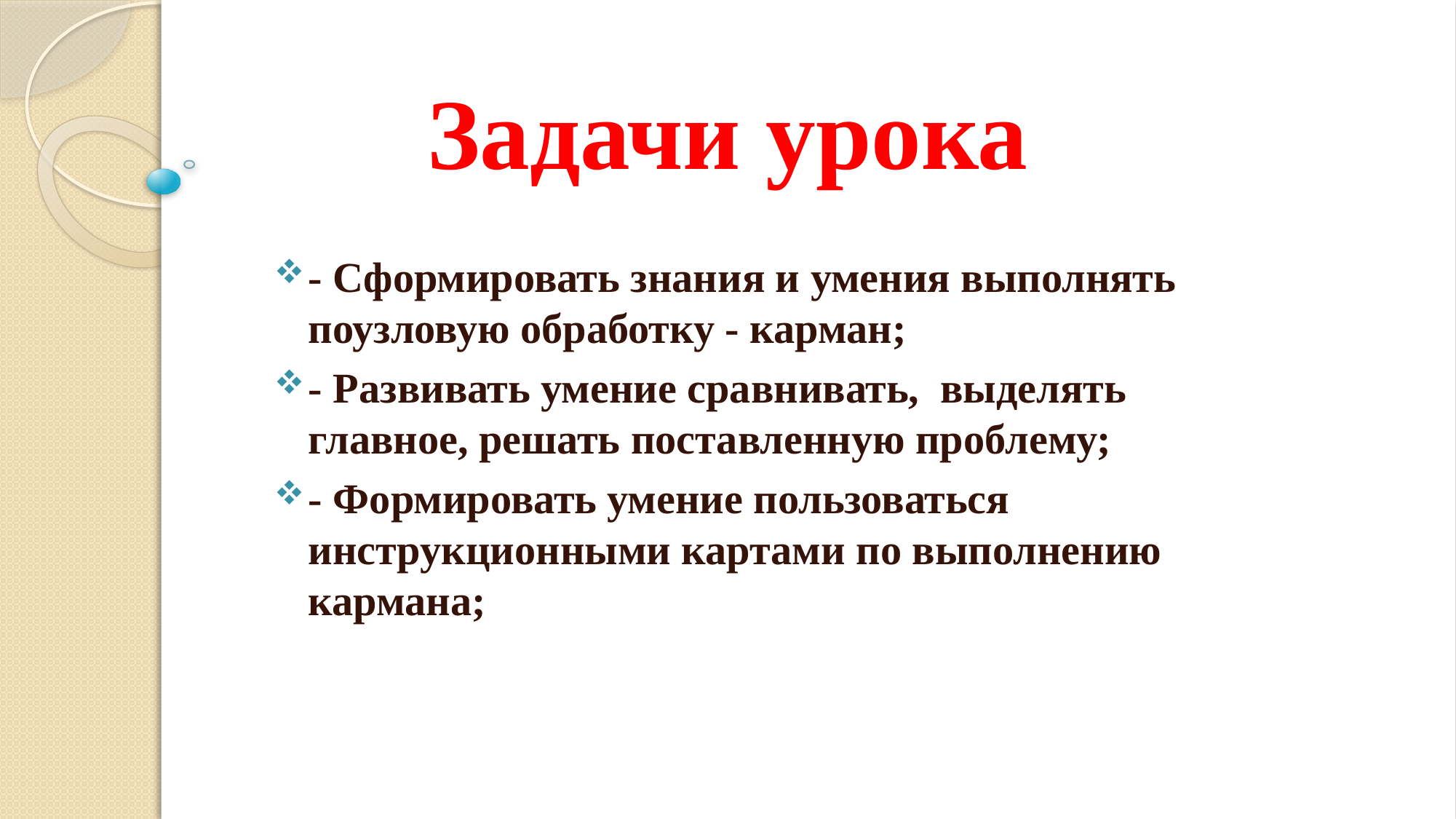

# Задачи урока

- Сформировать знания и умения выполнять поузловую обработку - карман;
- Развивать умение сравнивать,  выделять главное, решать поставленную проблему;
- Формировать умение пользоваться инструкционными картами по выполнению кармана;